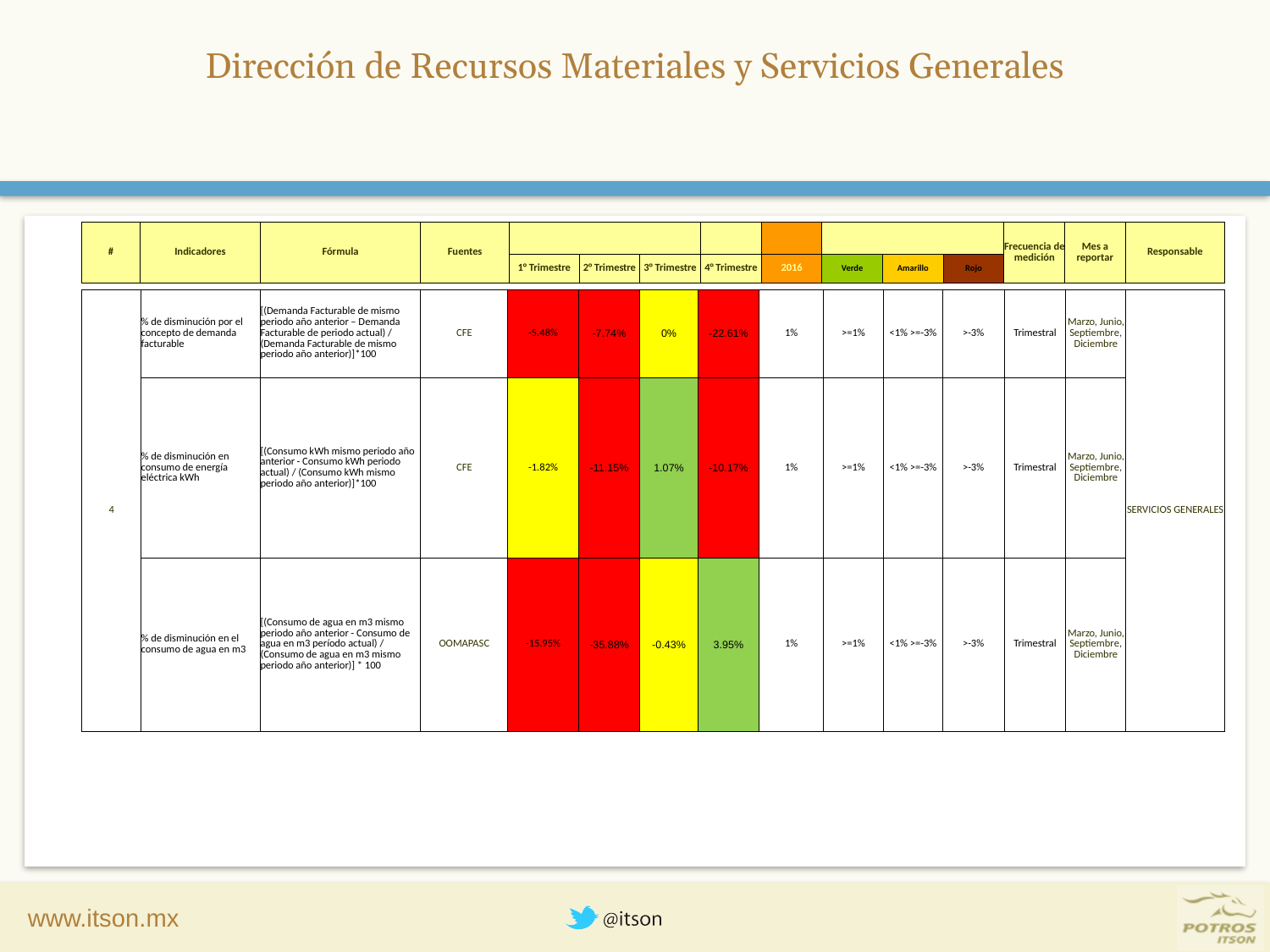

# Dirección de Recursos Materiales y Servicios Generales
| # | Indicadores | Fórmula | Fuentes |  |  |  |  |  |  |  |  | Frecuencia de medición | Mes a reportar | Responsable |
| --- | --- | --- | --- | --- | --- | --- | --- | --- | --- | --- | --- | --- | --- | --- |
|  |  |  |  | 1° Trimestre | 2° Trimestre | 3° Trimestre | 4° Trimestre | 2016 | Verde | Amarillo | Rojo |  |  |  |
| 4 | % de disminución por el concepto de demanda facturable | [(Demanda Facturable de mismo periodo año anterior – Demanda Facturable de periodo actual) / (Demanda Facturable de mismo periodo año anterior)]\*100 | CFE | -5.48% | -7.74% | 0% | -22.61% | 1% | >=1% | <1% >=-3% | >-3% | Trimestral | Marzo, Junio, Septiembre, Diciembre | SERVICIOS GENERALES |
| --- | --- | --- | --- | --- | --- | --- | --- | --- | --- | --- | --- | --- | --- | --- |
|  | % de disminución en consumo de energía eléctrica kWh | [(Consumo kWh mismo periodo año anterior - Consumo kWh periodo actual) / (Consumo kWh mismo periodo año anterior)]\*100 | CFE | -1.82% | -11.15% | 1.07% | -10.17% | 1% | >=1% | <1% >=-3% | >-3% | Trimestral | Marzo, Junio, Septiembre, Diciembre |  |
|  | % de disminución en el consumo de agua en m3 | [(Consumo de agua en m3 mismo periodo año anterior - Consumo de agua en m3 período actual) / (Consumo de agua en m3 mismo periodo año anterior)] \* 100 | OOMAPASC | -15.95% | -35.88% | -0.43% | 3.95% | 1% | >=1% | <1% >=-3% | >-3% | Trimestral | Marzo, Junio, Septiembre, Diciembre |  |